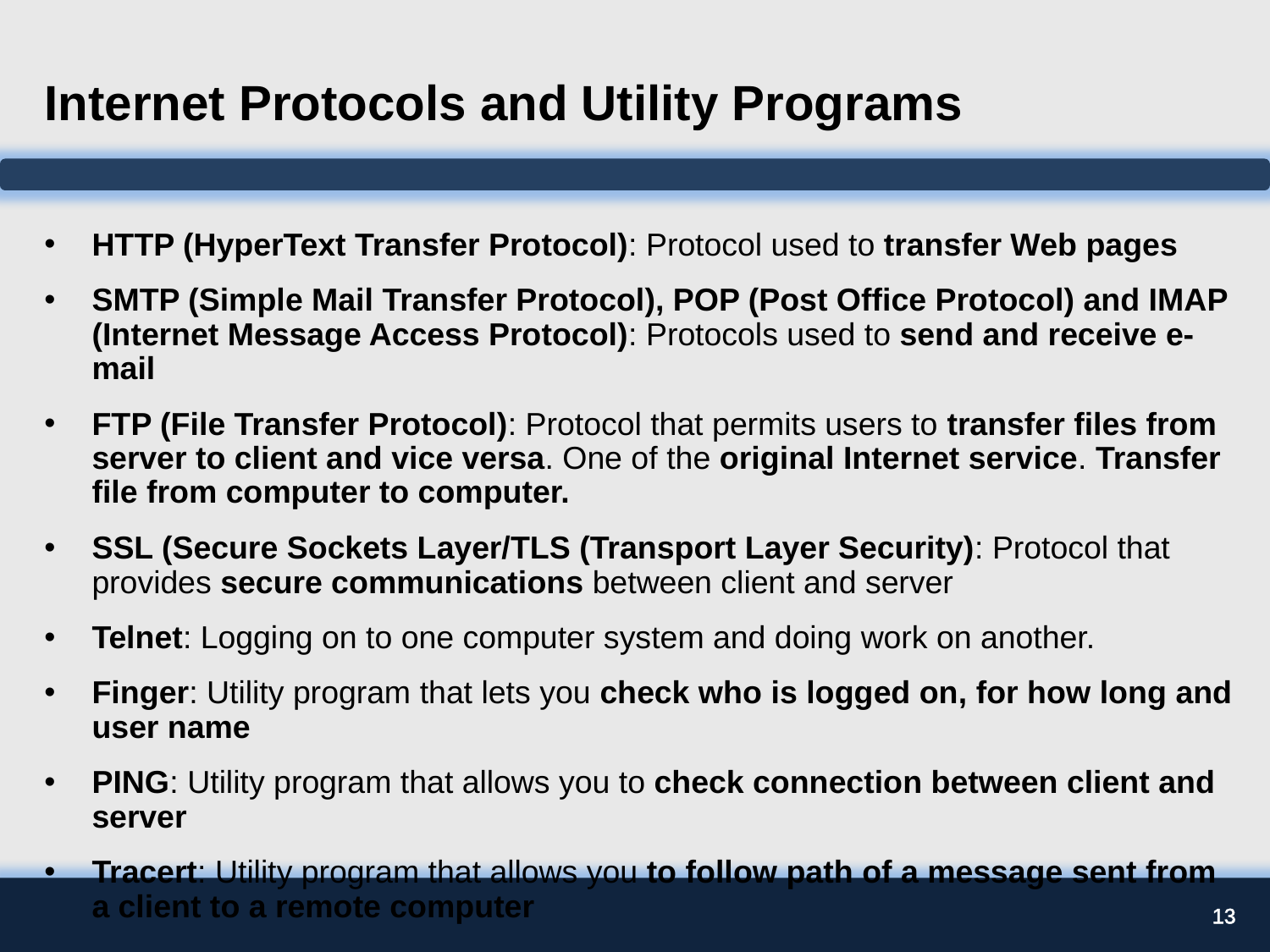

# Internet Protocols and Utility Programs
HTTP (HyperText Transfer Protocol): Protocol used to transfer Web pages
SMTP (Simple Mail Transfer Protocol), POP (Post Office Protocol) and IMAP (Internet Message Access Protocol): Protocols used to send and receive e-mail
FTP (File Transfer Protocol): Protocol that permits users to transfer files from server to client and vice versa. One of the original Internet service. Transfer file from computer to computer.
SSL (Secure Sockets Layer/TLS (Transport Layer Security): Protocol that provides secure communications between client and server
Telnet: Logging on to one computer system and doing work on another.
Finger: Utility program that lets you check who is logged on, for how long and user name
PING: Utility program that allows you to check connection between client and server
Tracert: Utility program that allows you to follow path of a message sent from a client to a remote computer
13